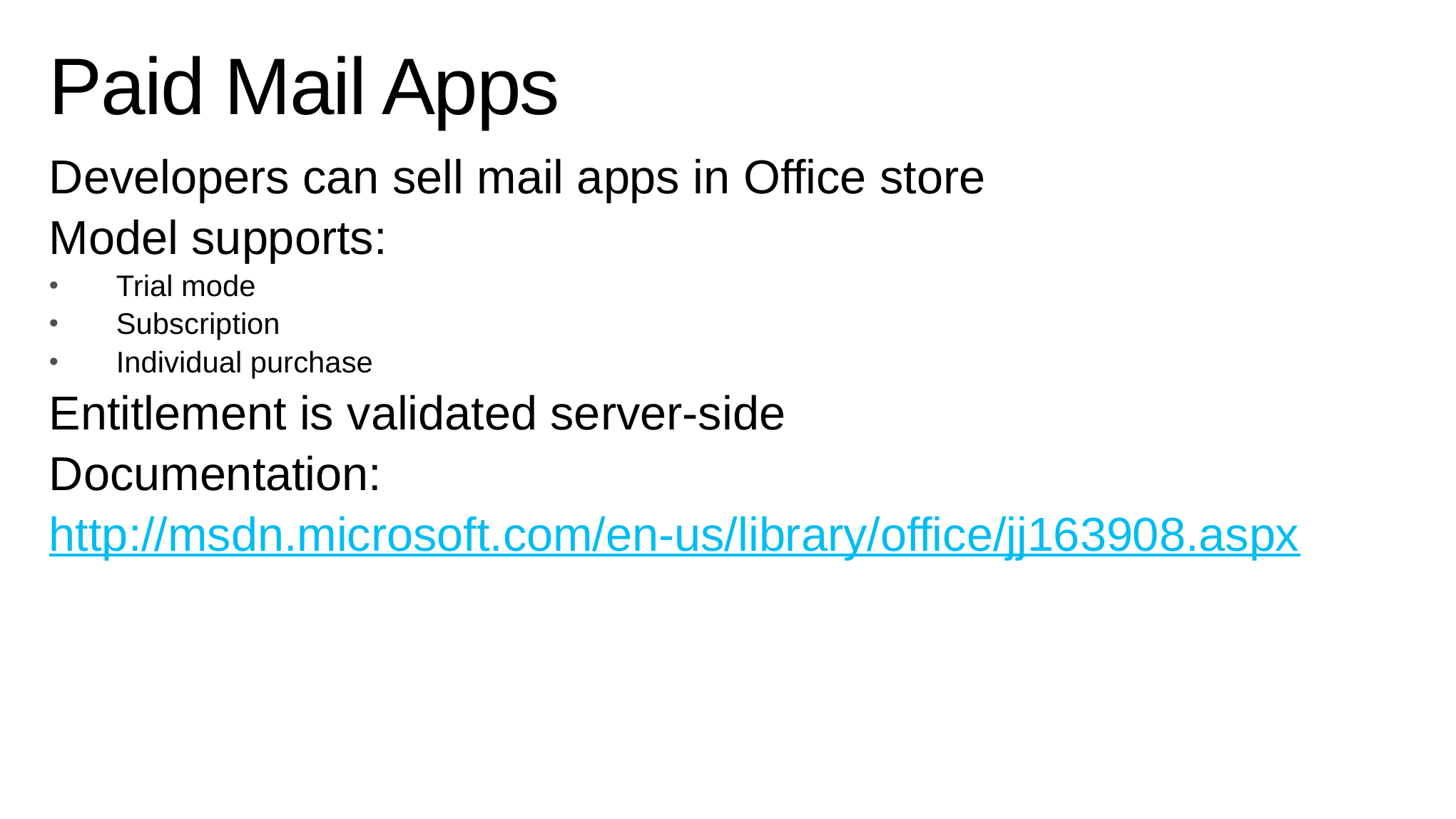

# Paid Mail Apps
Developers can sell mail apps in Office store
Model supports:
Trial mode
Subscription
Individual purchase
Entitlement is validated server-side
Documentation:
http://msdn.microsoft.com/en-us/library/office/jj163908.aspx